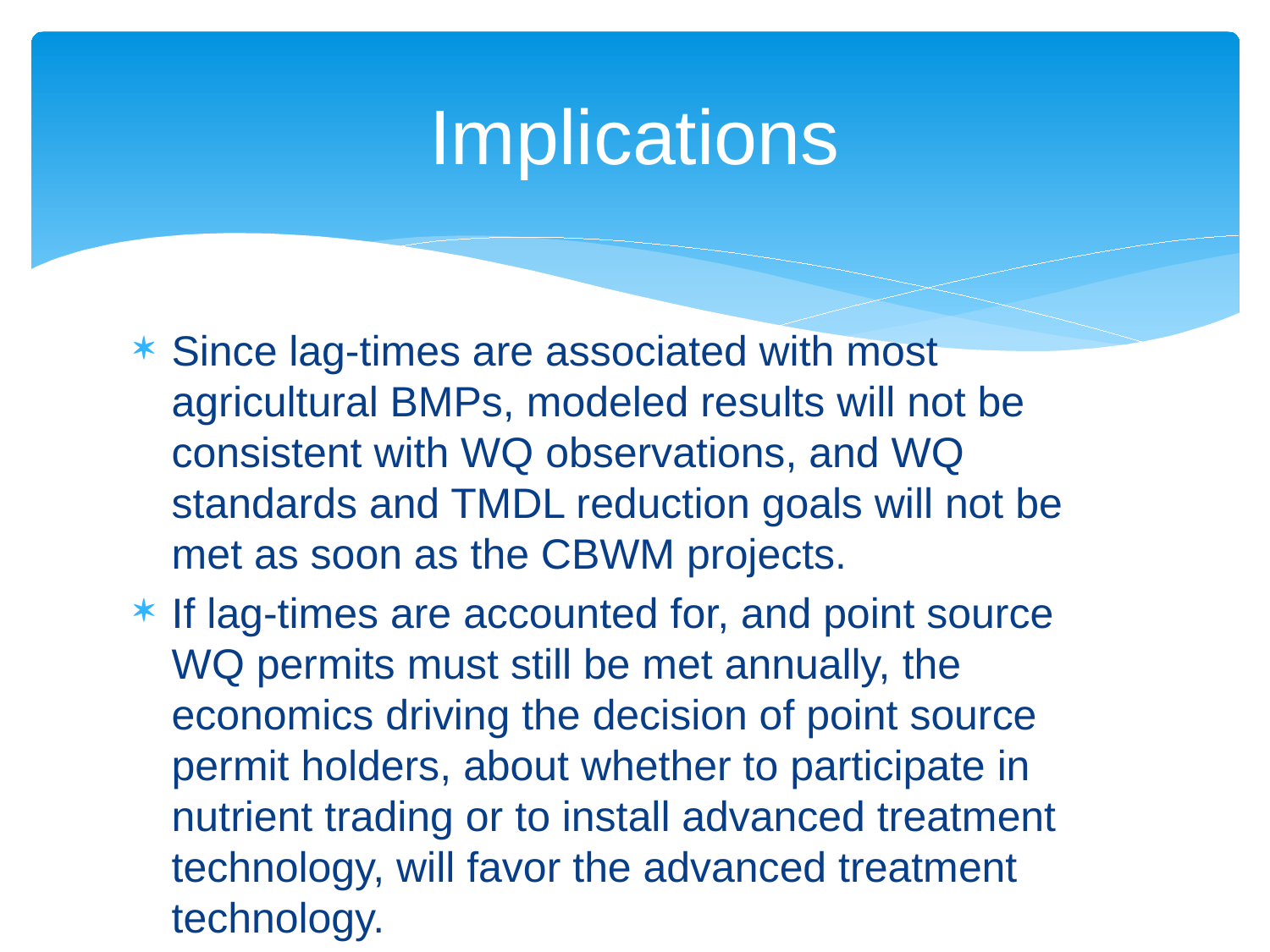

# Implications
Since lag-times are associated with most agricultural BMPs, modeled results will not be consistent with WQ observations, and WQ standards and TMDL reduction goals will not be met as soon as the CBWM projects.
If lag-times are accounted for, and point source WQ permits must still be met annually, the economics driving the decision of point source permit holders, about whether to participate in nutrient trading or to install advanced treatment technology, will favor the advanced treatment technology.